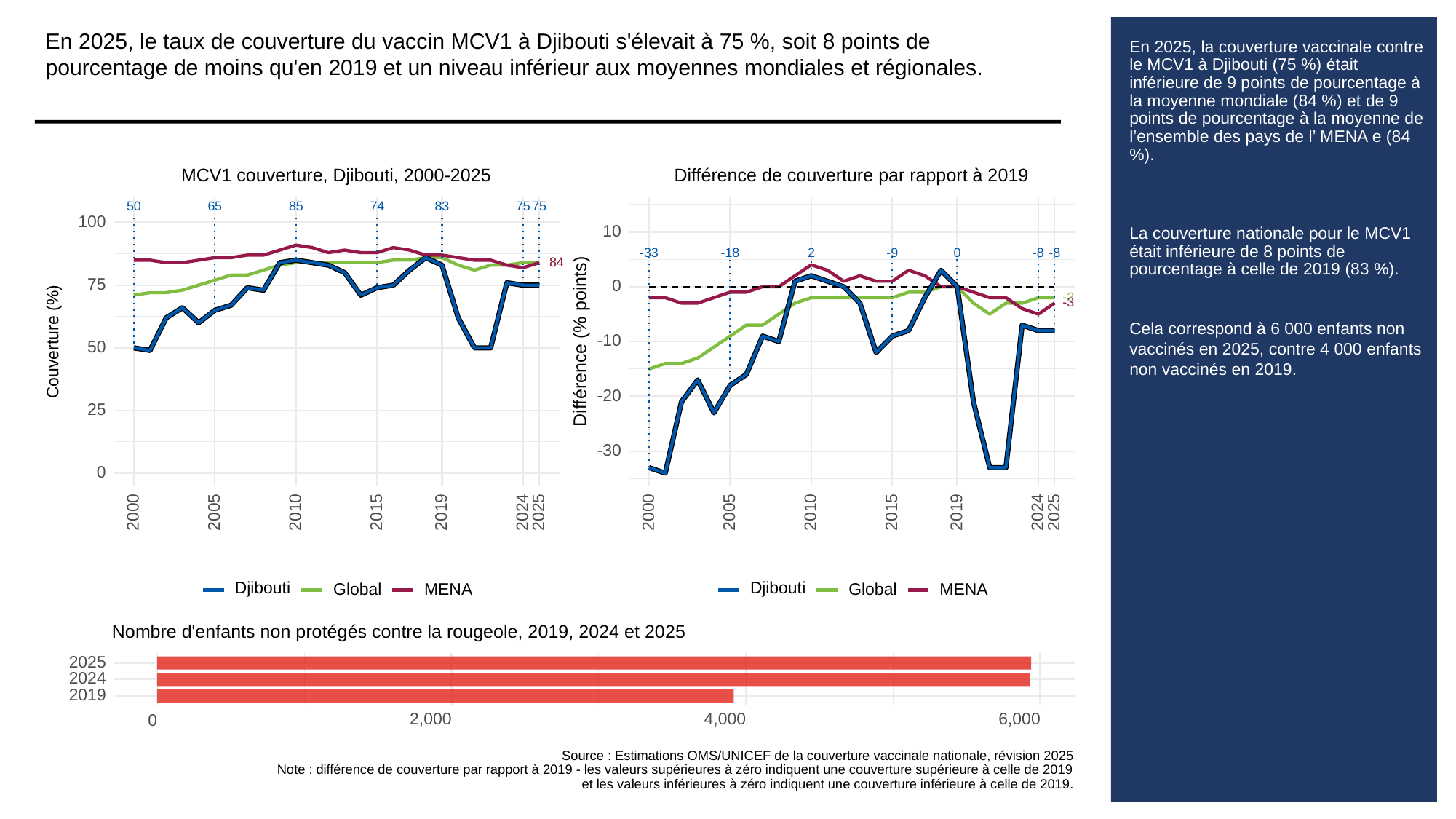

En 2025, le taux de couverture du vaccin MCV1 à Djibouti s'élevait à 75 %, soit 8 points de pourcentage de moins qu'en 2019 et un niveau inférieur aux moyennes mondiales et régionales.
# En 2025, la couverture vaccinale contre le MCV1 à Djibouti (75 %) était inférieure de 9 points de pourcentage à la moyenne mondiale (84 %) et de 9 points de pourcentage à la moyenne de l’ensemble des pays de l’ MENA e (84 %).

La couverture nationale pour le MCV1 était inférieure de 8 points de pourcentage à celle de 2019 (83 %).

Cela correspond à 6 000 enfants non vaccinés en 2025, contre 4 000 enfants non vaccinés en 2019.

MCV1 couverture, Djibouti, 2000-2025
Différence de couverture par rapport à 2019

83
50
65
85
75
75
74

100

10

-33
-18
-9
0
-8
-8
2

84
84

75
0

-2
-3

Différence (% points)
Couverture (%)
-10

50

-20

25

-30

0

2000
2005
2010
2015
2019
2024
2025
2000
2005
2010
2015
2019
2024
2025
Djibouti
Djibouti
Global
Global
MENA
MENA

Nombre d'enfants non protégés contre la rougeole, 2019, 2024 et 2025

2025

2024

2019

2,000
4,000
6,000
0
Source : Estimations OMS/UNICEF de la couverture vaccinale nationale, révision 2025
Note : différence de couverture par rapport à 2019 - les valeurs supérieures à zéro indiquent une couverture supérieure à celle de 2019
et les valeurs inférieures à zéro indiquent une couverture inférieure à celle de 2019.